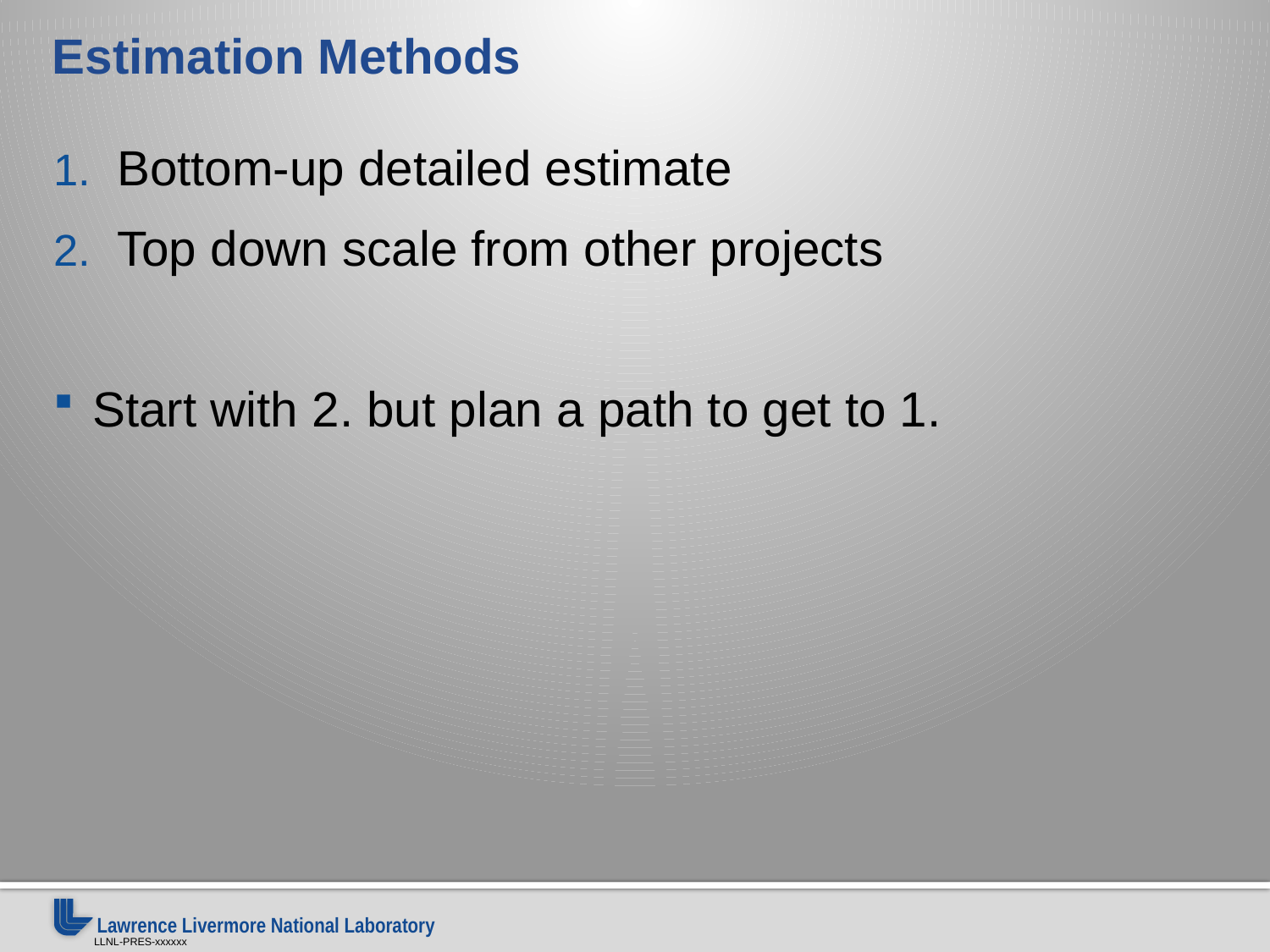

# Estimation Methods
Bottom-up detailed estimate
Top down scale from other projects

Start with 2. but plan a path to get to 1.